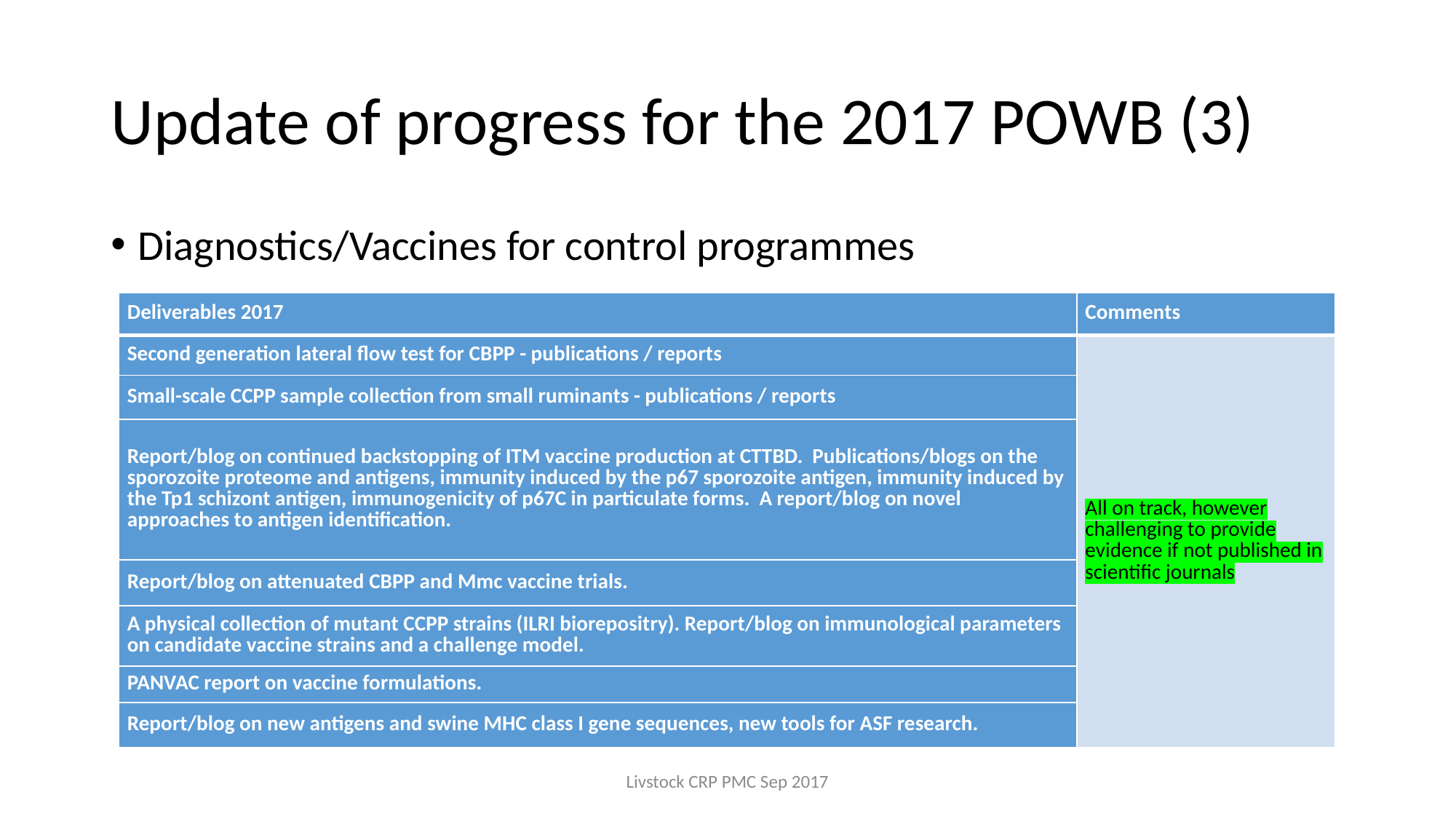

# Update of progress for the 2017 POWB (3)
Diagnostics/Vaccines for control programmes

| Deliverables 2017 | Comments |
| --- | --- |
| Second generation lateral flow test for CBPP - publications / reports | All on track, however challenging to provide evidence if not published in scientific journals |
| Small-scale CCPP sample collection from small ruminants - publications / reports |  |
| Report/blog on continued backstopping of ITM vaccine production at CTTBD. Publications/blogs on the sporozoite proteome and antigens, immunity induced by the p67 sporozoite antigen, immunity induced by the Tp1 schizont antigen, immunogenicity of p67C in particulate forms. A report/blog on novel approaches to antigen identification. |  |
| Report/blog on attenuated CBPP and Mmc vaccine trials. |  |
| A physical collection of mutant CCPP strains (ILRI biorepositry). Report/blog on immunological parameters on candidate vaccine strains and a challenge model. |  |
| PANVAC report on vaccine formulations. |  |
| Report/blog on new antigens and swine MHC class I gene sequences, new tools for ASF research. |  |
Livstock CRP PMC Sep 2017